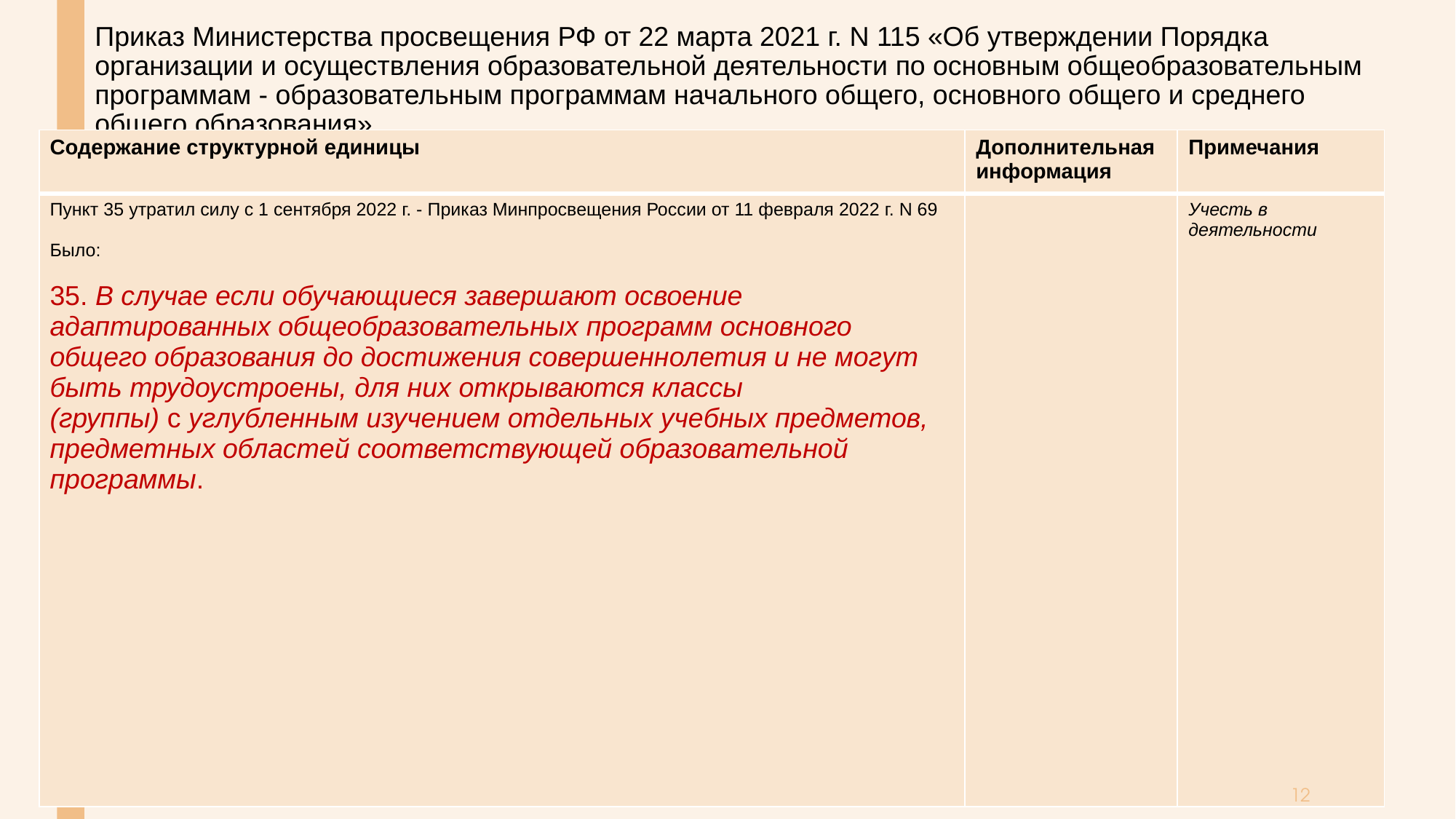

# Приказ Министерства просвещения РФ от 22 марта 2021 г. N 115 «Об утверждении Порядка организации и осуществления образовательной деятельности по основным общеобразовательным программам - образовательным программам начального общего, основного общего и среднего общего образования»
| Содержание структурной единицы | Дополнительная информация | Примечания |
| --- | --- | --- |
| Пункт 35 утратил силу с 1 сентября 2022 г. - Приказ Минпросвещения России от 11 февраля 2022 г. N 69 Было: 35. В случае если обучающиеся завершают освоение адаптированных общеобразовательных программ основного общего образования до достижения совершеннолетия и не могут быть трудоустроены, для них открываются классы (группы) с углубленным изучением отдельных учебных предметов, предметных областей соответствующей образовательной программы. |  | Учесть в деятельности |
12